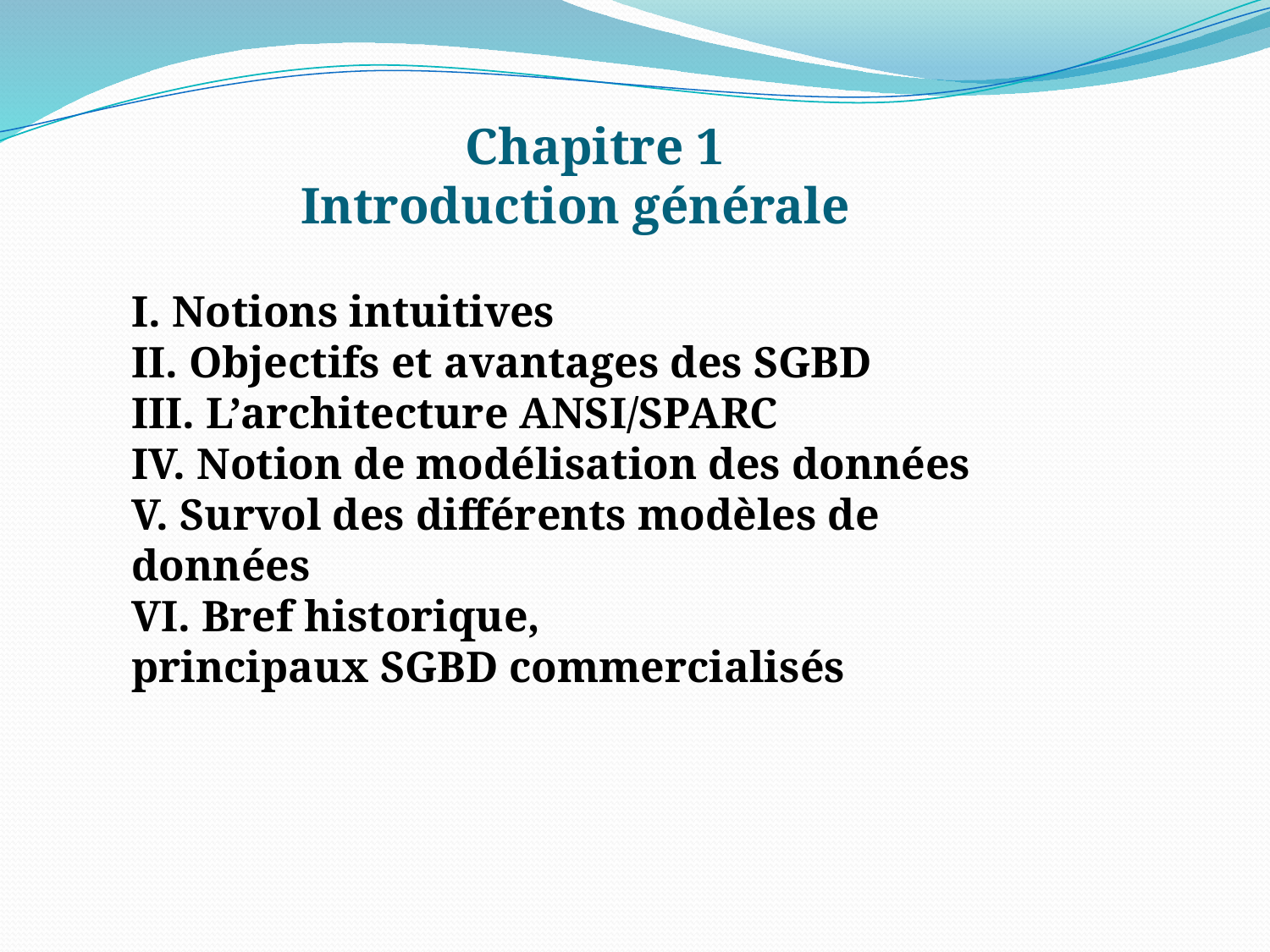

Chapitre 1
Introduction générale

I. Notions intuitives
II. Objectifs et avantages des SGBD
III. L’architecture ANSI/SPARC
IV. Notion de modélisation des données
V. Survol des différents modèles de données
VI. Bref historique,
principaux SGBD commercialisés